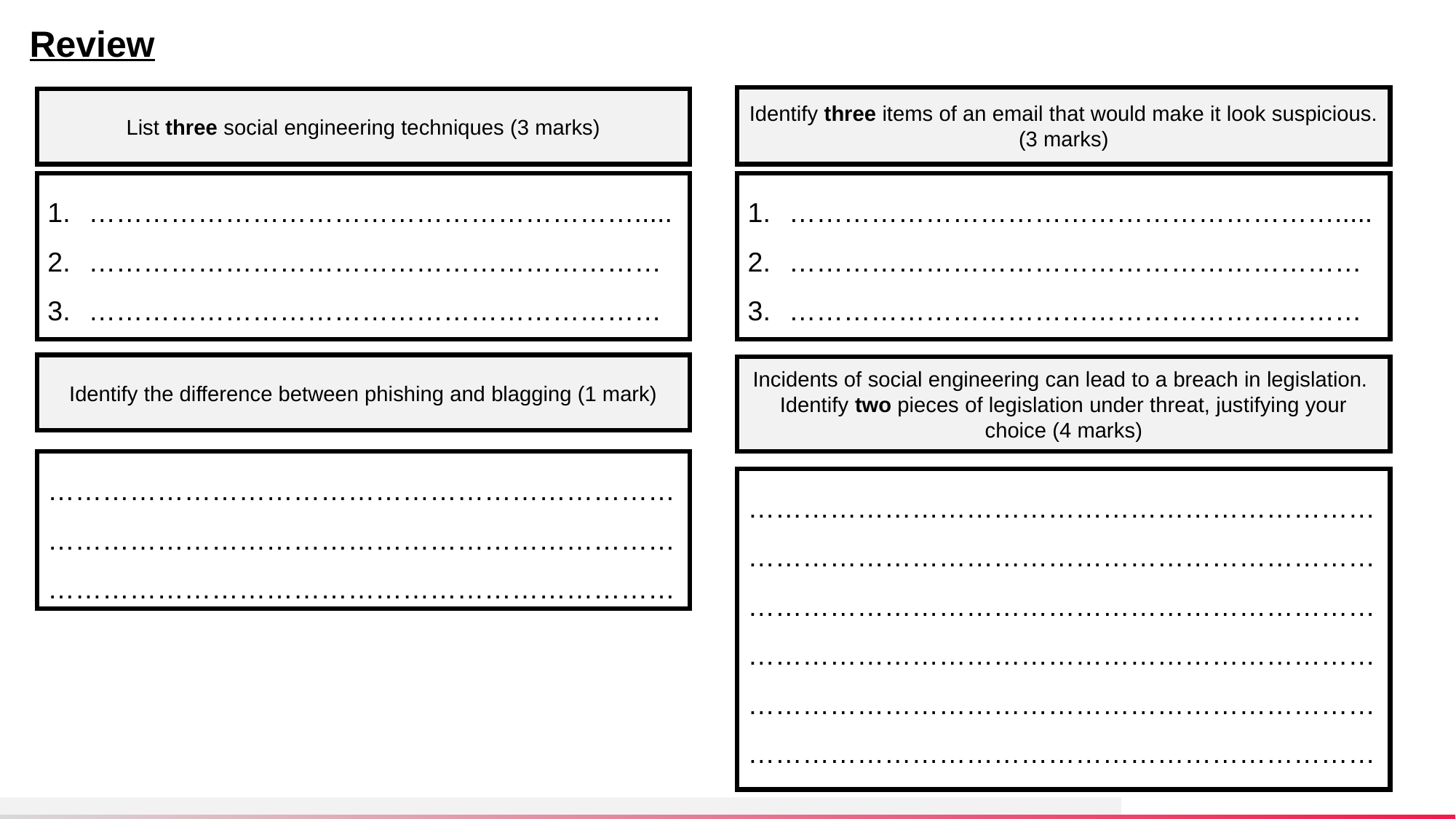

Review

Identify three items of an email that would make it look suspicious. (3 marks)
List three social engineering techniques (3 marks)
…………………………………………………….....
………………………………………………………
………………………………………………………

…………………………………………………….....
………………………………………………………
………………………………………………………

Identify the difference between phishing and blagging (1 mark)
Incidents of social engineering can lead to a breach in legislation.
Identify two pieces of legislation under threat, justifying your choice (4 marks)
………………………………………………………………………………………………………………………………………………………………………………………
………………………………………………………………………………………………………………………………………………………………………………………………………………………………………………………………………………………………………………………………………………………………………………